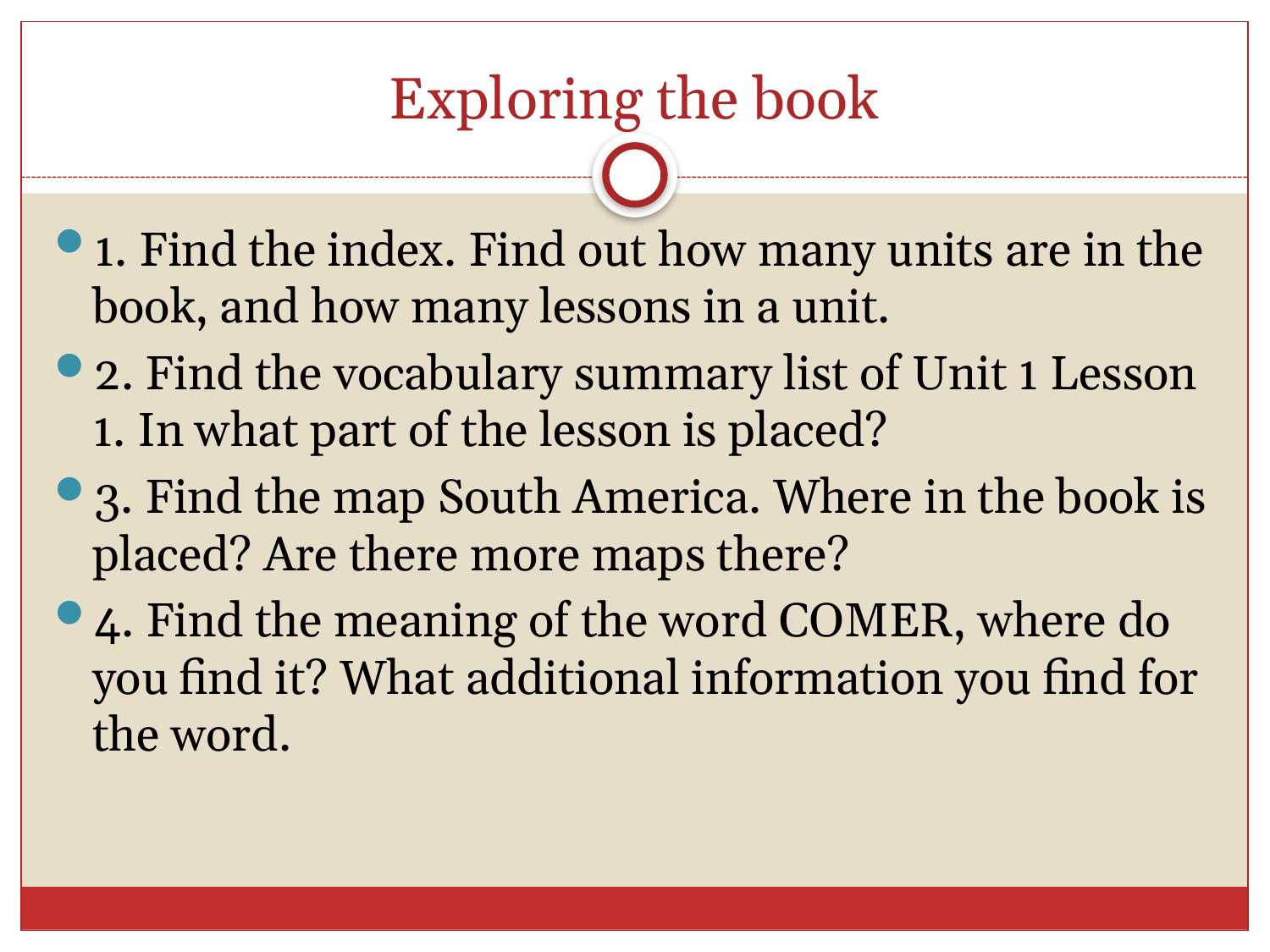

# Exploring the book
1. Find the index. Find out how many units are in the book, and how many lessons in a unit.
2. Find the vocabulary summary list of Unit 1 Lesson 1. In what part of the lesson is placed?
3. Find the map South America. Where in the book is placed? Are there more maps there?
4. Find the meaning of the word COMER, where do you find it? What additional information you find for the word.